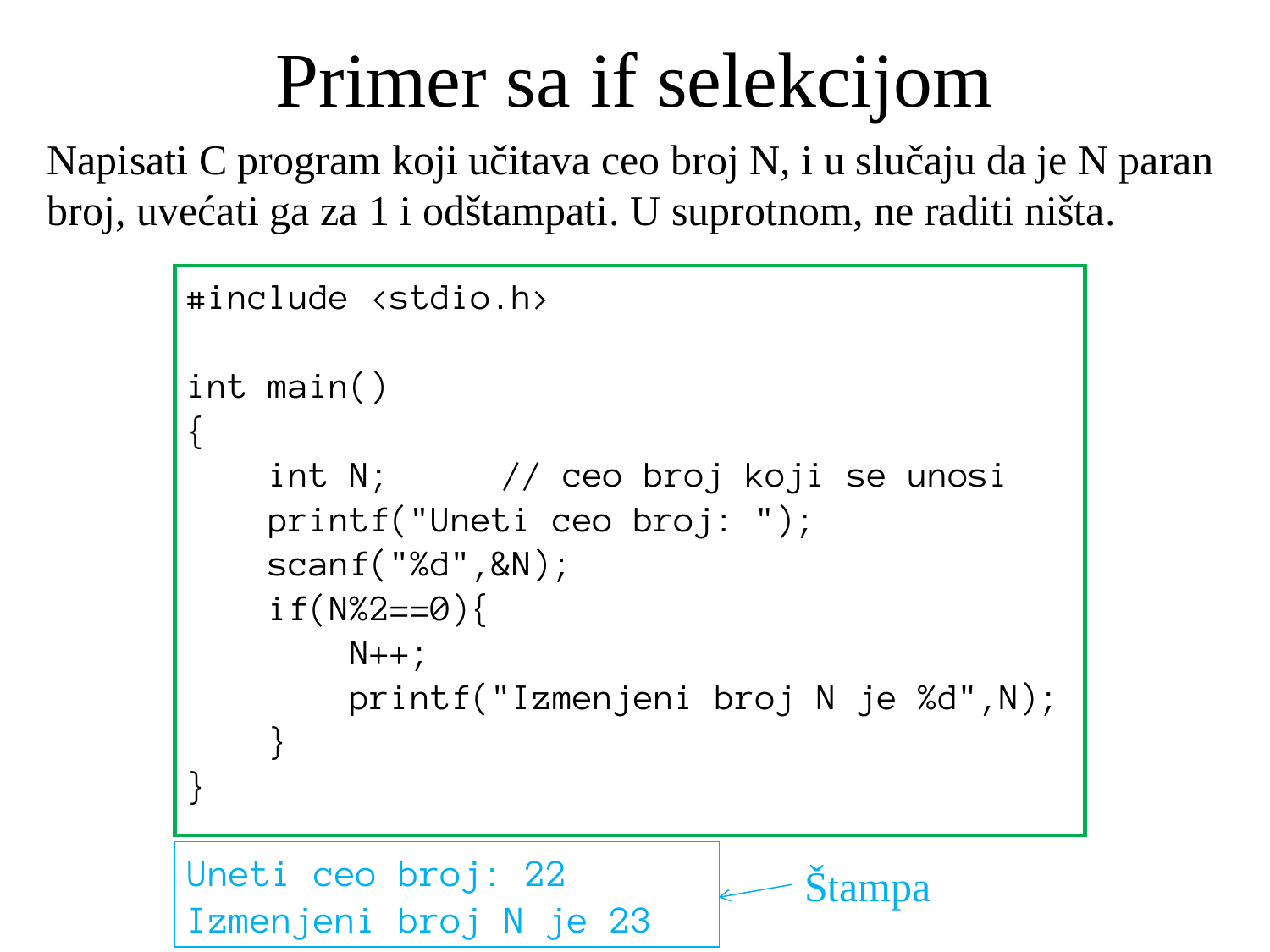

# Primer sa if selekcijom
Napisati C program koji učitava ceo broj N, i u slučaju da je N paran broj, uvećati ga za 1 i odštampati. U suprotnom, ne raditi ništa.
#include <stdio.h>

int main()
{
    int N;	   // ceo broj koji se unosi
    printf("Uneti ceo broj: ");
    scanf("%d",&N);
    if(N%2==0){
        N++;
        printf("Izmenjeni broj N je %d",N);
    }
}
Uneti ceo broj: 22
Izmenjeni broj N je 23
Štampa